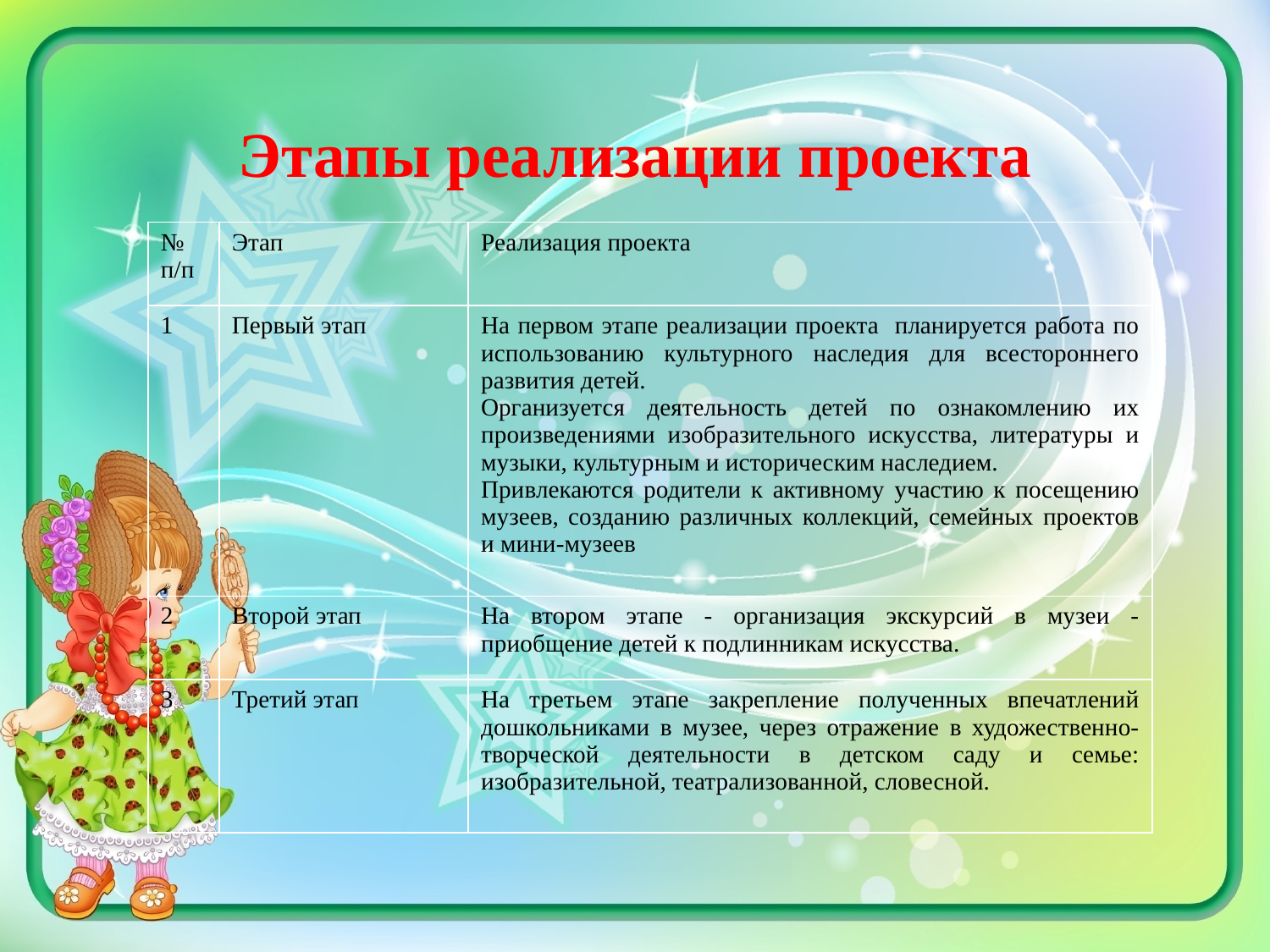

# Этапы реализации проекта
| № п/п | Этап | Реализация проекта |
| --- | --- | --- |
| 1 | Первый этап | На первом этапе реализации проекта планируется работа по использованию культурного наследия для всестороннего развития детей. Организуется деятельность детей по ознакомлению их произведениями изобразительного искусства, литературы и музыки, культурным и историческим наследием. Привлекаются родители к активному участию к посещению музеев, созданию различных коллекций, семейных проектов и мини-музеев |
| 2 | Второй этап | На втором этапе - организация экскурсий в музеи - приобщение детей к подлинникам искусства. |
| 3 | Третий этап | На третьем этапе закрепление полученных впечатлений дошкольниками в музее, через отражение в художественно-творческой деятельности в детском саду и семье: изобразительной, театрализованной, словесной. |